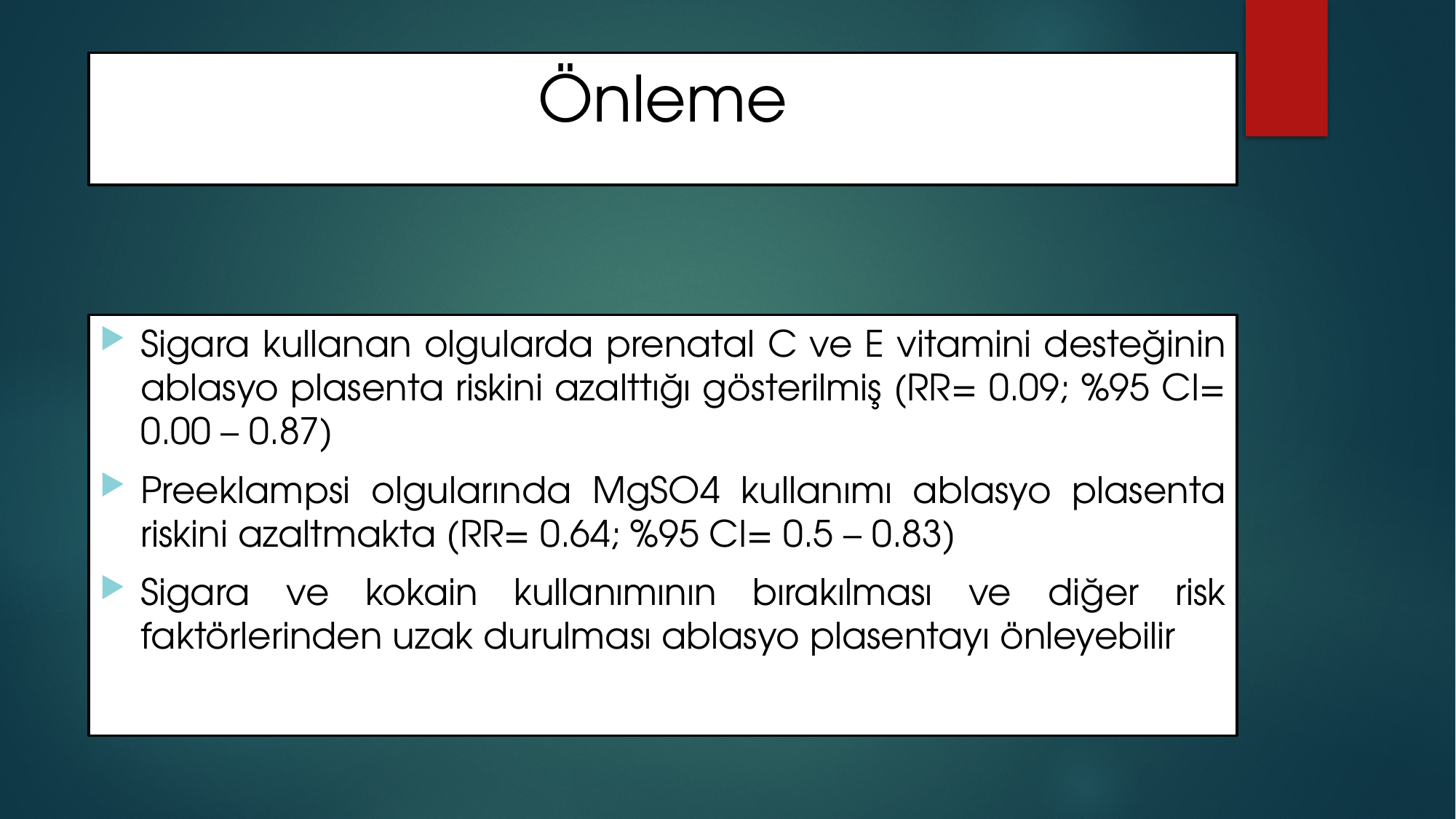

# Önleme
Sigara kullanan olgularda prenatal C ve E vitamini desteğinin ablasyo plasenta riskini azalttığı gösterilmiş (RR= 0.09; %95 CI= 0.00 – 0.87)
Preeklampsi olgularında MgSO4 kullanımı ablasyo plasenta riskini azaltmakta (RR= 0.64; %95 CI= 0.5 – 0.83)
Sigara ve kokain kullanımının bırakılması ve diğer risk faktörlerinden uzak durulması ablasyo plasentayı önleyebilir